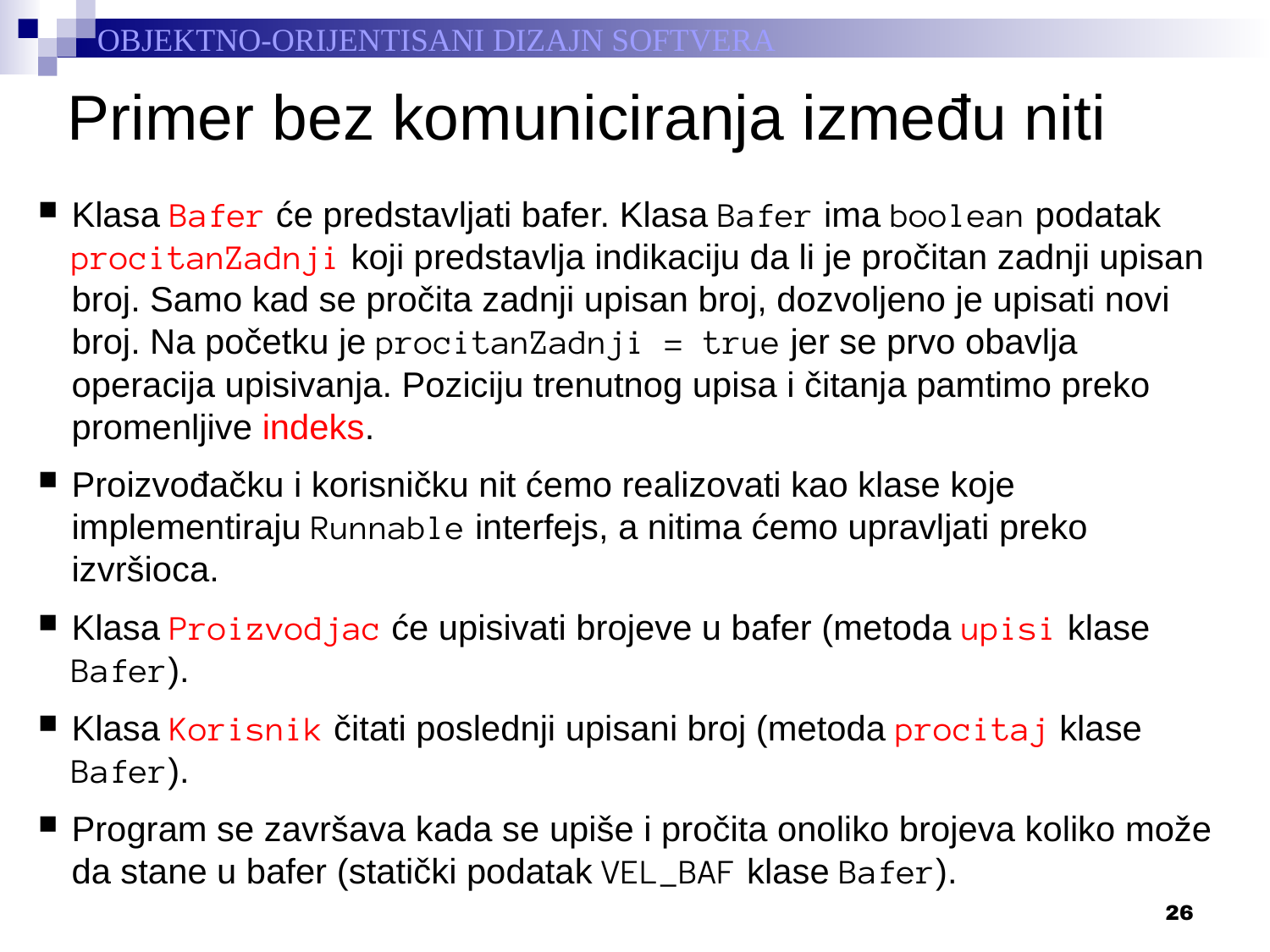

# Primer bez komuniciranja između niti
Klasa Bafer će predstavljati bafer. Klasa Bafer ima boolean podatak procitanZadnji koji predstavlja indikaciju da li je pročitan zadnji upisan broj. Samo kad se pročita zadnji upisan broj, dozvoljeno je upisati novi broj. Na početku je procitanZadnji = true jer se prvo obavlja operacija upisivanja. Poziciju trenutnog upisa i čitanja pamtimo preko promenljive indeks.
Proizvođačku i korisničku nit ćemo realizovati kao klase koje implementiraju Runnable interfejs, a nitima ćemo upravljati preko izvršioca.
Klasa Proizvodjac će upisivati brojeve u bafer (metoda upisi klase Bafer).
Klasa Korisnik čitati poslednji upisani broj (metoda procitaj klase Bafer).
Program se završava kada se upiše i pročita onoliko brojeva koliko može da stane u bafer (statički podatak VEL_BAF klase Bafer).
26